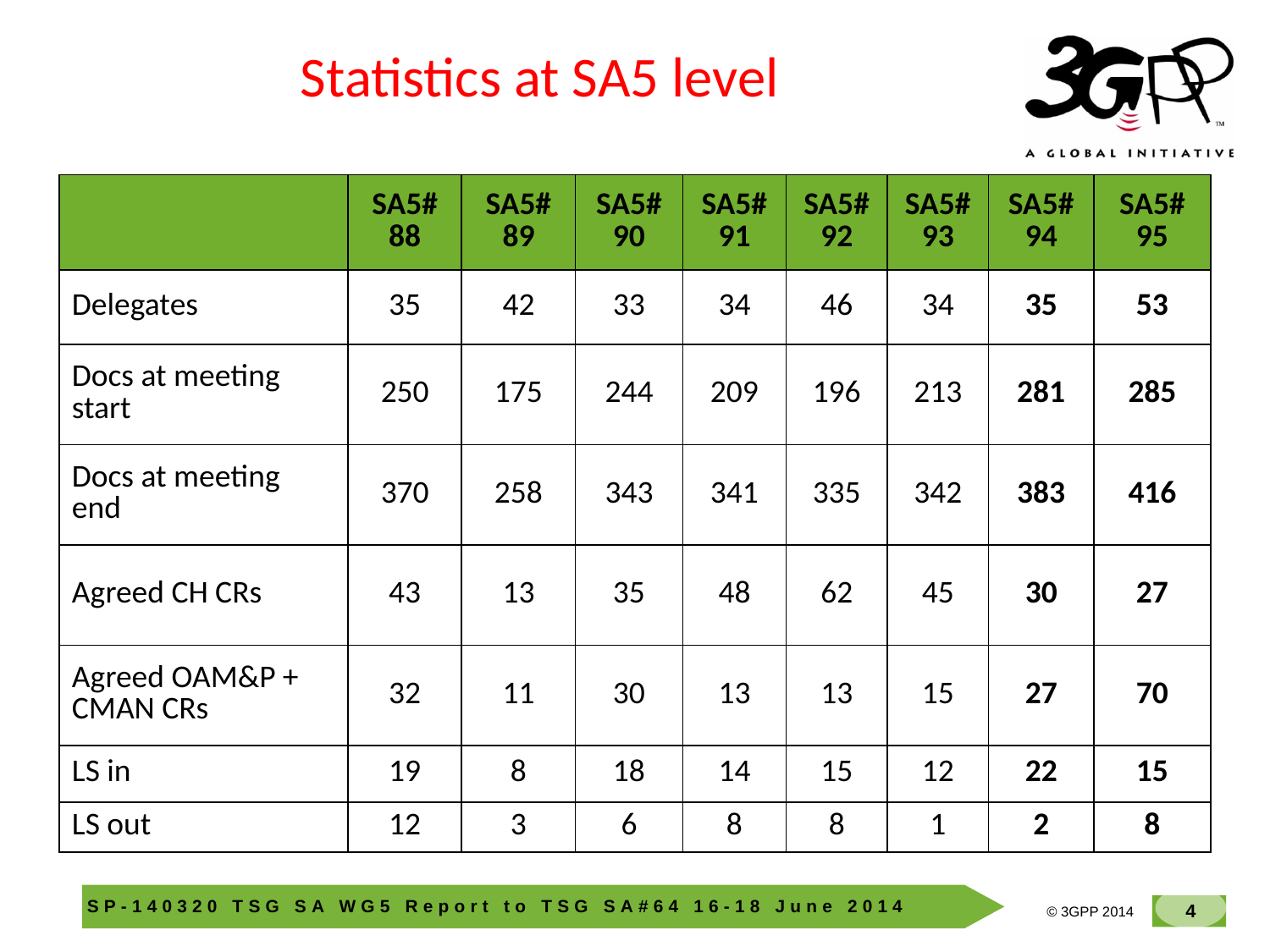

# Statistics at SA5 level
|  | SA5# 88 | SA5# 89 | SA5# 90 | SA5# 91 | SA5# 92 | SA5# 93 | SA5# 94 | SA5# 95 |
| --- | --- | --- | --- | --- | --- | --- | --- | --- |
| Delegates | 35 | 42 | 33 | 34 | 46 | 34 | 35 | 53 |
| Docs at meeting start | 250 | 175 | 244 | 209 | 196 | 213 | 281 | 285 |
| Docs at meeting end | 370 | 258 | 343 | 341 | 335 | 342 | 383 | 416 |
| Agreed CH CRs | 43 | 13 | 35 | 48 | 62 | 45 | 30 | 27 |
| Agreed OAM&P + CMAN CRs | 32 | 11 | 30 | 13 | 13 | 15 | 27 | 70 |
| LS in | 19 | 8 | 18 | 14 | 15 | 12 | 22 | 15 |
| LS out | 12 | 3 | 6 | 8 | 8 | 1 | 2 | 8 |